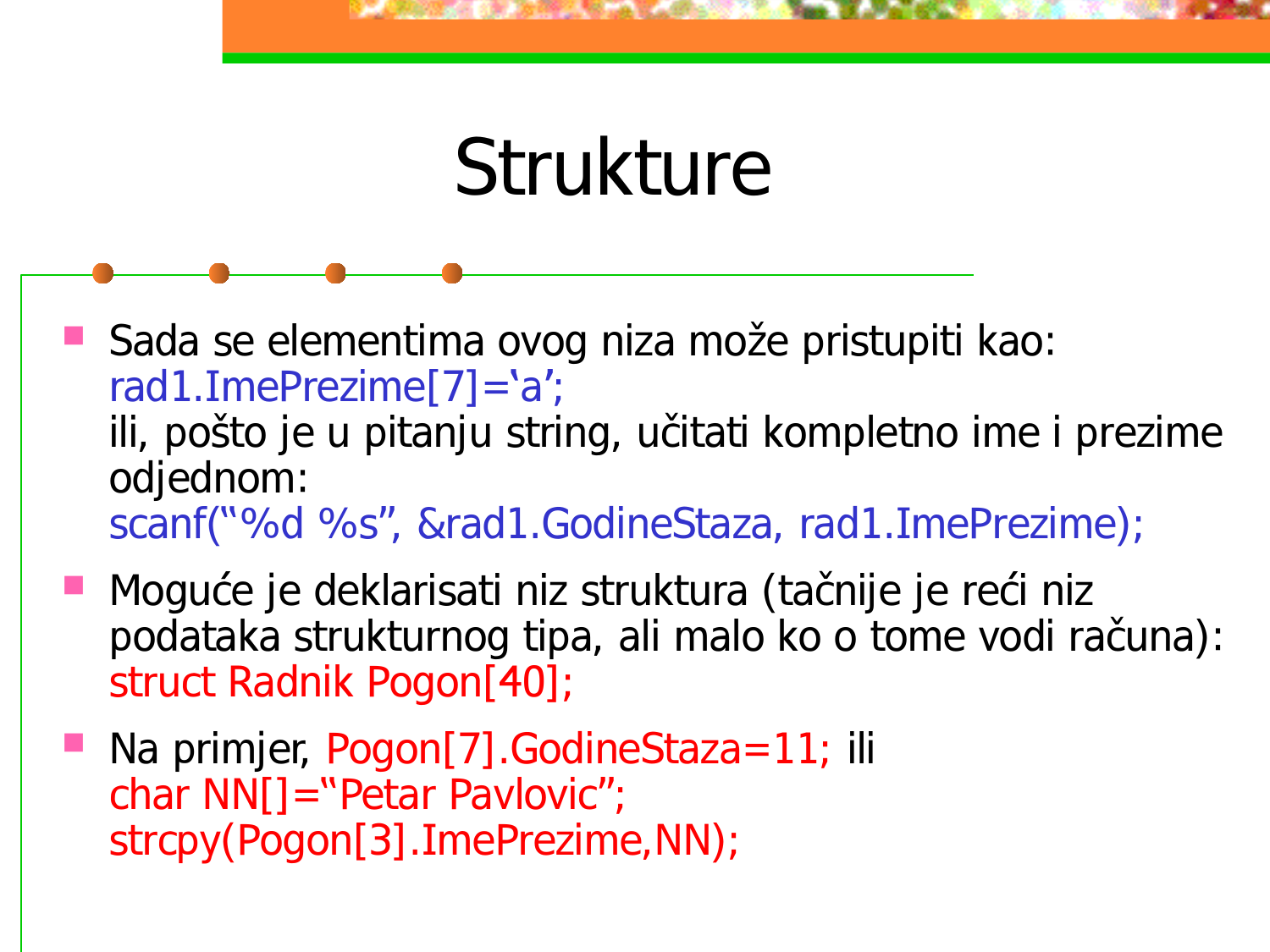

# Strukture
Sada se elementima ovog niza može pristupiti kao:
rad1.ImePrezime[7]=‘a’;
ili, pošto je u pitanju string, učitati kompletno ime i prezime odjednom:
scanf(“%d %s”, &rad1.GodineStaza, rad1.ImePrezime);
Moguće je deklarisati niz struktura (tačnije je reći niz podataka strukturnog tipa, ali malo ko o tome vodi računa):
struct Radnik Pogon[40];
Na primjer, Pogon[7].GodineStaza=11; ili
char NN[]=“Petar Pavlovic”;
strcpy(Pogon[3].ImePrezime,NN);